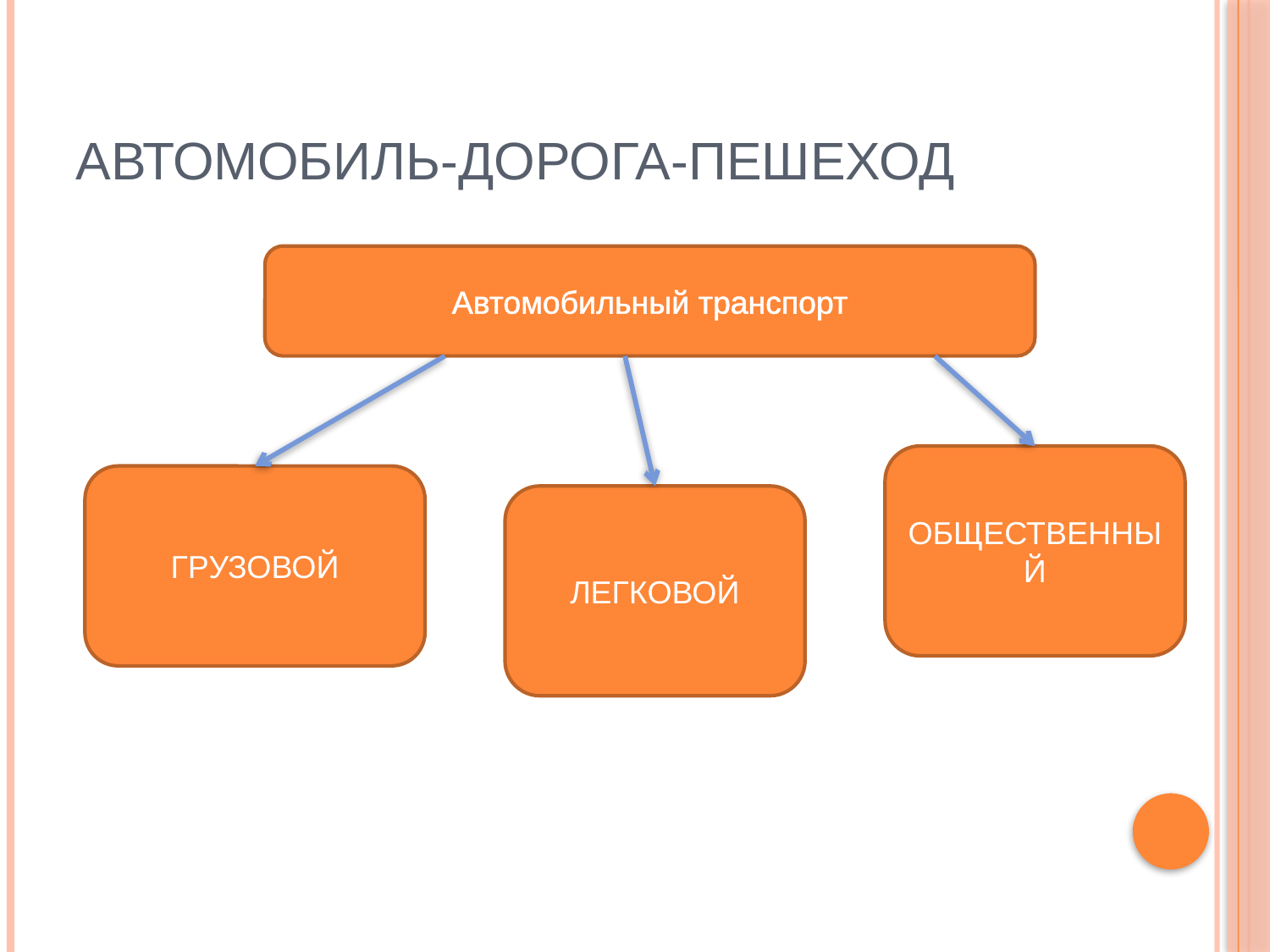

# АВТОМОБИЛЬ-ДОРОГА-ПЕШЕХОД

Автомобильный транспорт
ОБЩЕСТВЕННЫЙ
ГРУЗОВОЙ
ЛЕГКОВОЙ